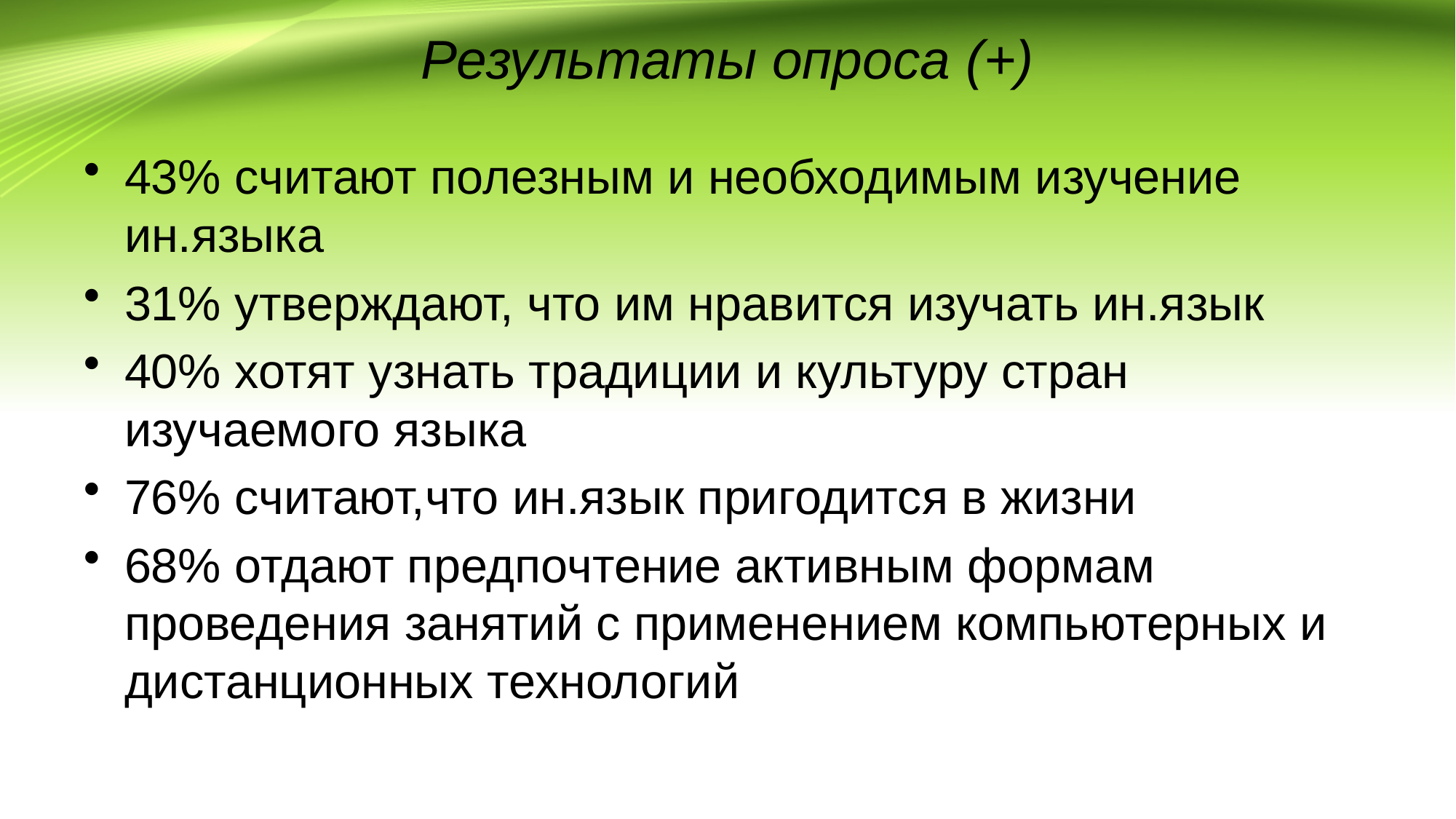

# Результаты опроса (+)
43% считают полезным и необходимым изучение ин.языка
31% утверждают, что им нравится изучать ин.язык
40% хотят узнать традиции и культуру стран изучаемого языка
76% считают,что ин.язык пригодится в жизни
68% отдают предпочтение активным формам проведения занятий с применением компьютерных и дистанционных технологий